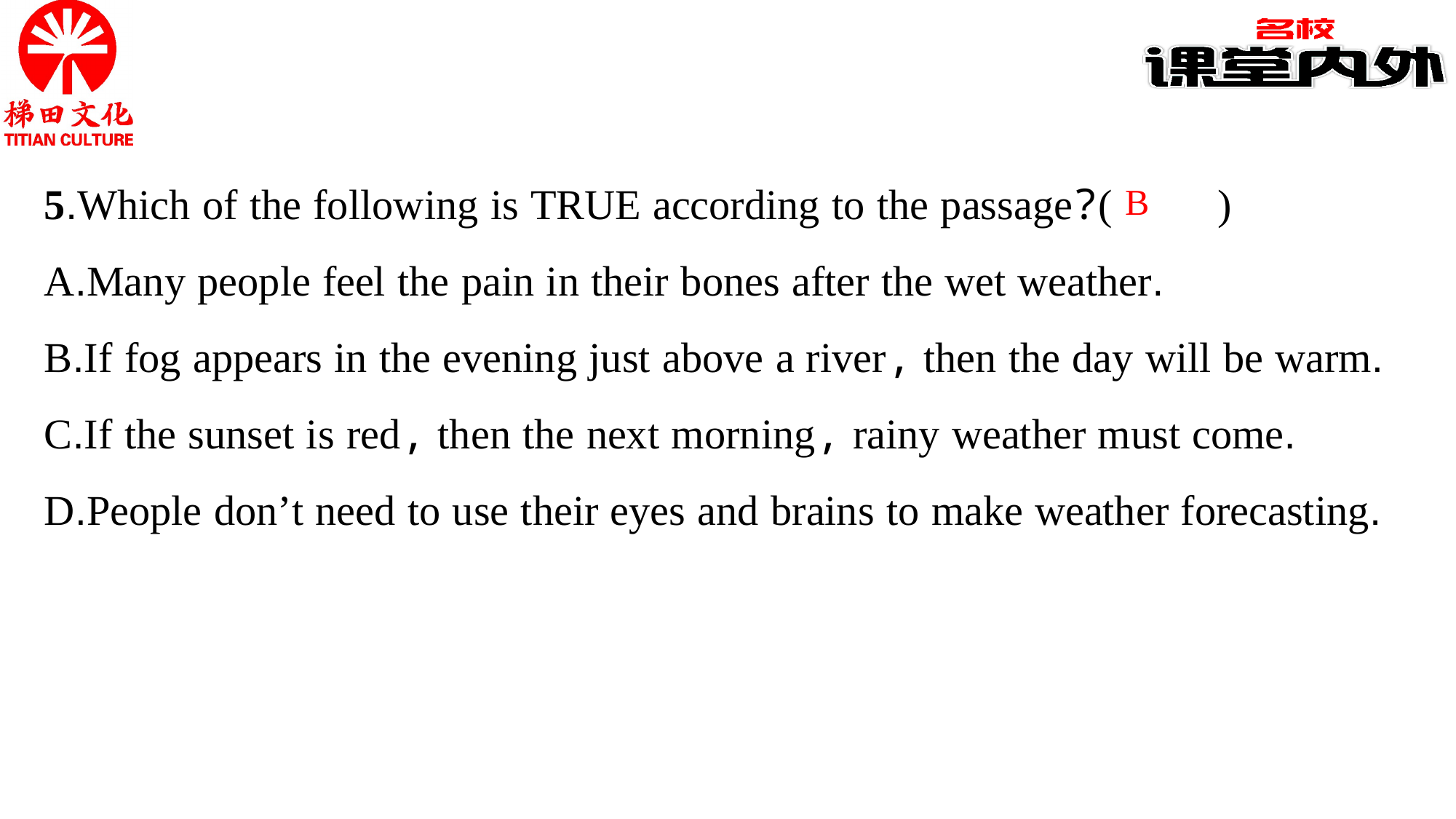

5.Which of the following is TRUE according to the passage?(　　)
A.Many people feel the pain in their bones after the wet weather.
B.If fog appears in the evening just above a river, then the day will be warm.
C.If the sunset is red, then the next morning, rainy weather must come.
D.People don’t need to use their eyes and brains to make weather forecasting.
B